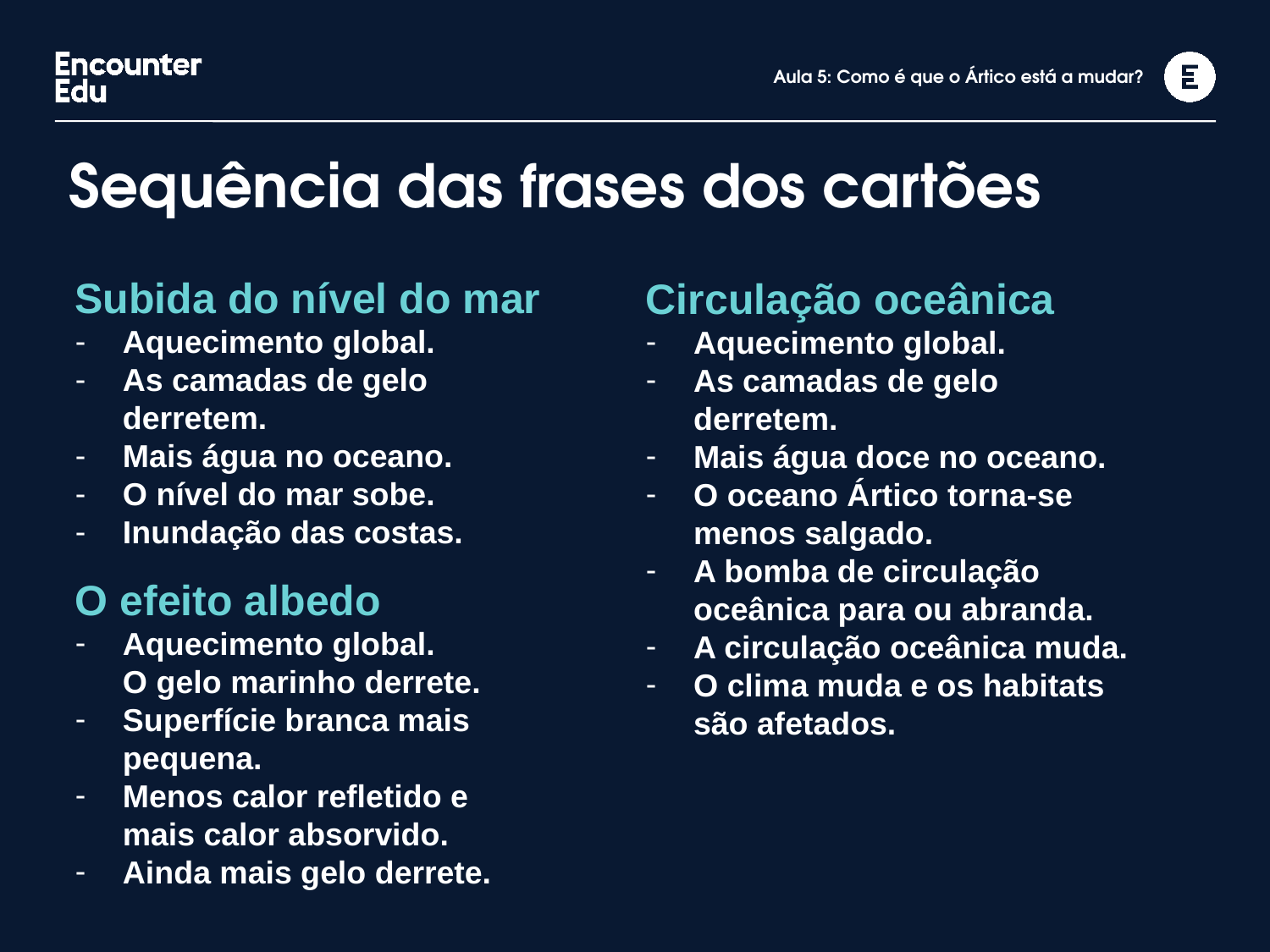

# Aula 5: Como é que o Ártico está a mudar?
Sequência das frases dos cartões
Subida do nível do mar
Aquecimento global.
As camadas de gelo derretem.
Mais água no oceano.
O nível do mar sobe.
Inundação das costas.
Circulação oceânica
Aquecimento global.
As camadas de gelo derretem.
Mais água doce no oceano.
O oceano Ártico torna-se menos salgado.
A bomba de circulação oceânica para ou abranda.
A circulação oceânica muda.
O clima muda e os habitats são afetados.
O efeito albedo
Aquecimento global.
O gelo marinho derrete.
Superfície branca mais pequena.
Menos calor refletido e mais calor absorvido.
Ainda mais gelo derrete.